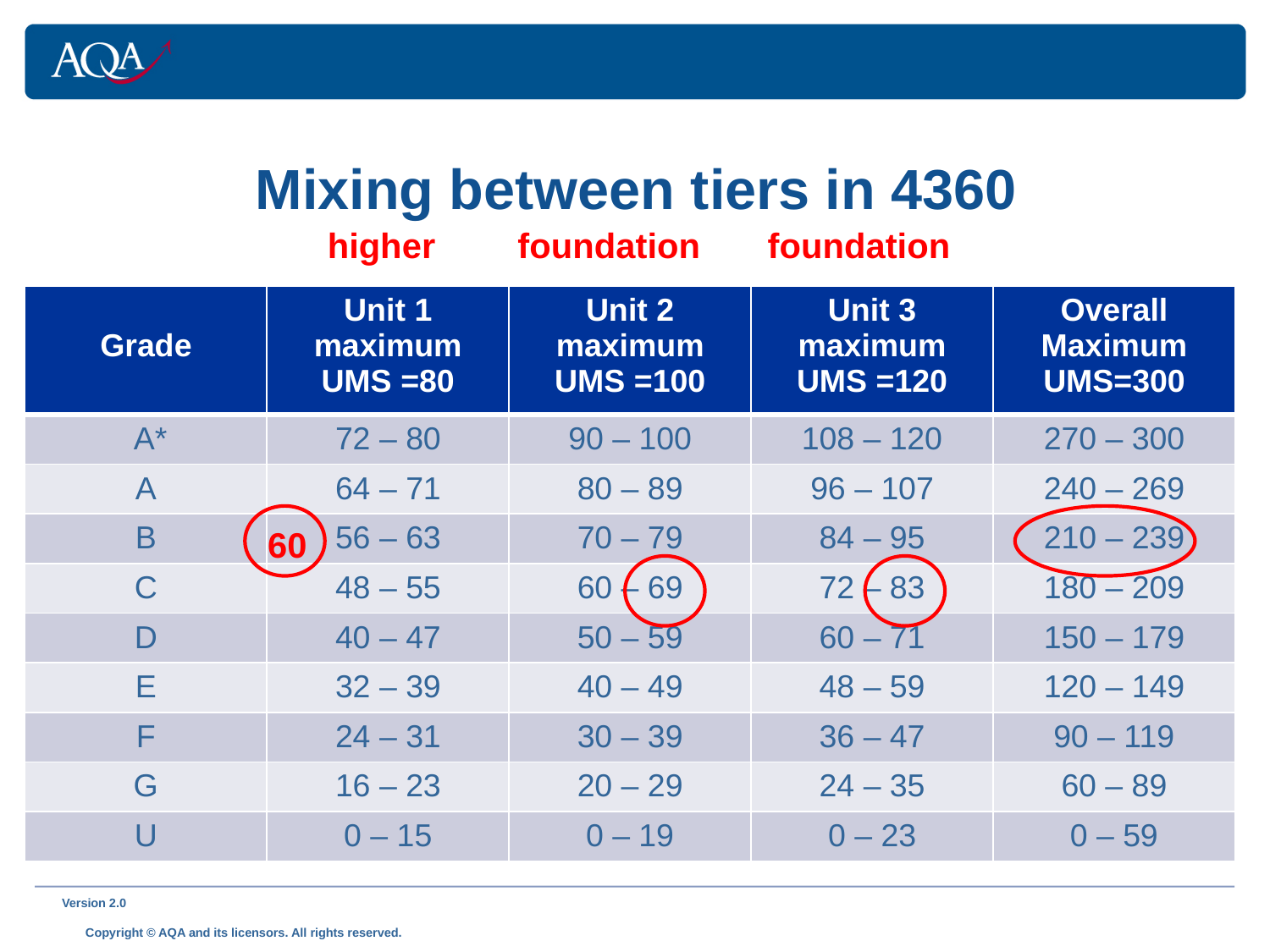

# Mixing between tiers in 4360
higher
foundation
foundation
| Grade | Unit 1 maximum UMS =80 | Unit 2 maximum UMS =100 | Unit 3 maximum UMS =120 | Overall Maximum UMS=300 |
| --- | --- | --- | --- | --- |
| A\* | 72 – 80 | 90 – 100 | 108 – 120 | 270 – 300 |
| A | 64 – 71 | 80 – 89 | 96 – 107 | 240 – 269 |
| B | 56 – 63 | 70 – 79 | 84 – 95 | 210 – 239 |
| C | 48 – 55 | 60 – 69 | 72 – 83 | 180 – 209 |
| D | 40 – 47 | 50 – 59 | 60 – 71 | 150 – 179 |
| E | 32 – 39 | 40 – 49 | 48 – 59 | 120 – 149 |
| F | 24 – 31 | 30 – 39 | 36 – 47 | 90 – 119 |
| G | 16 – 23 | 20 – 29 | 24 – 35 | 60 – 89 |
| U | 0 – 15 | 0 – 19 | 0 – 23 | 0 – 59 |

60

Version 2.0                       	       Copyright © AQA and its licensors. All rights reserved.